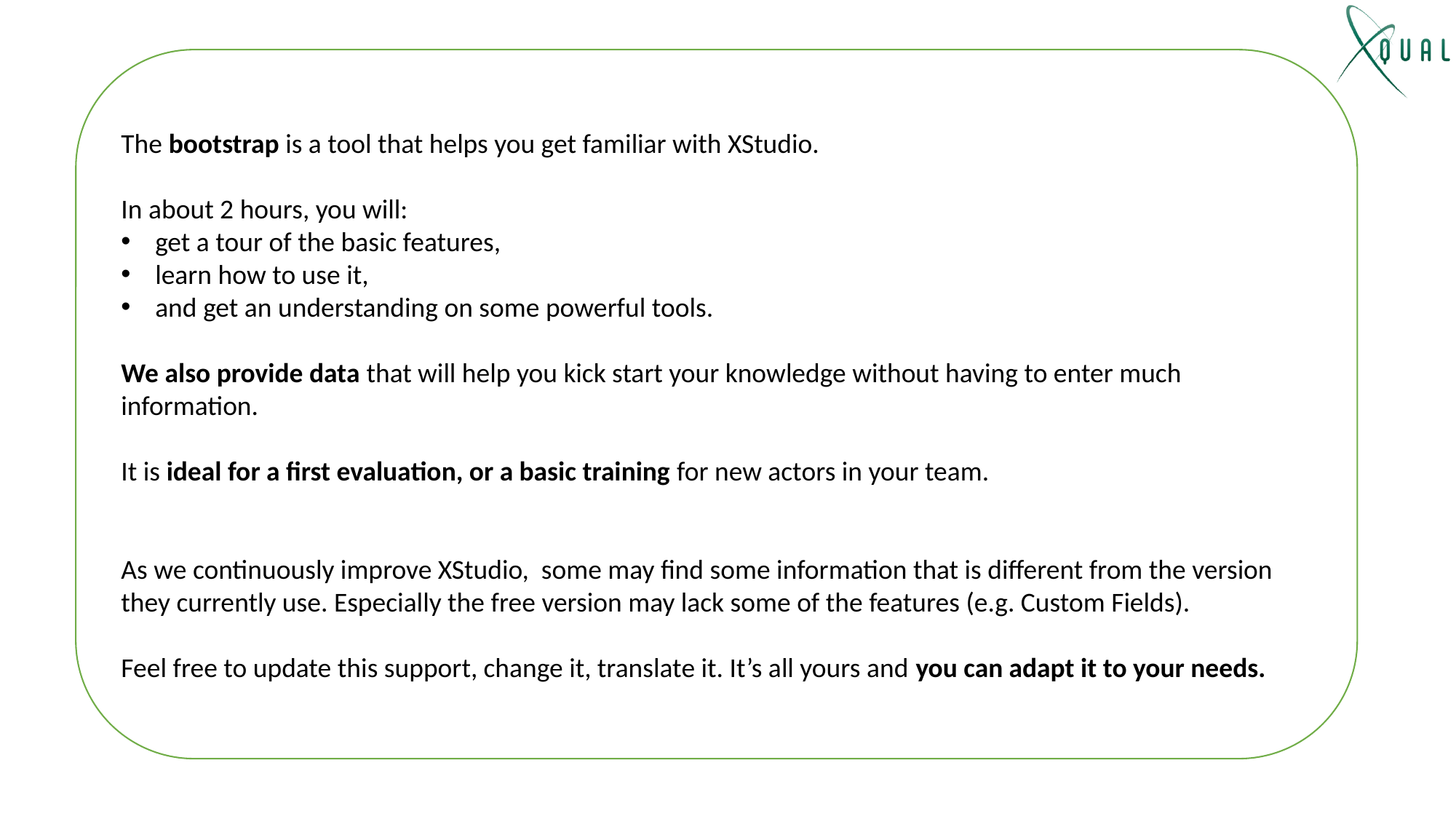

The bootstrap is a tool that helps you get familiar with XStudio.

In about 2 hours, you will:
get a tour of the basic features,
learn how to use it,
and get an understanding on some powerful tools.

We also provide data that will help you kick start your knowledge without having to enter much information.

It is ideal for a first evaluation, or a basic training for new actors in your team.

As we continuously improve XStudio,  some may find some information that is different from the version they currently use. Especially the free version may lack some of the features (e.g. Custom Fields).

Feel free to update this support, change it, translate it. It’s all yours and you can adapt it to your needs.